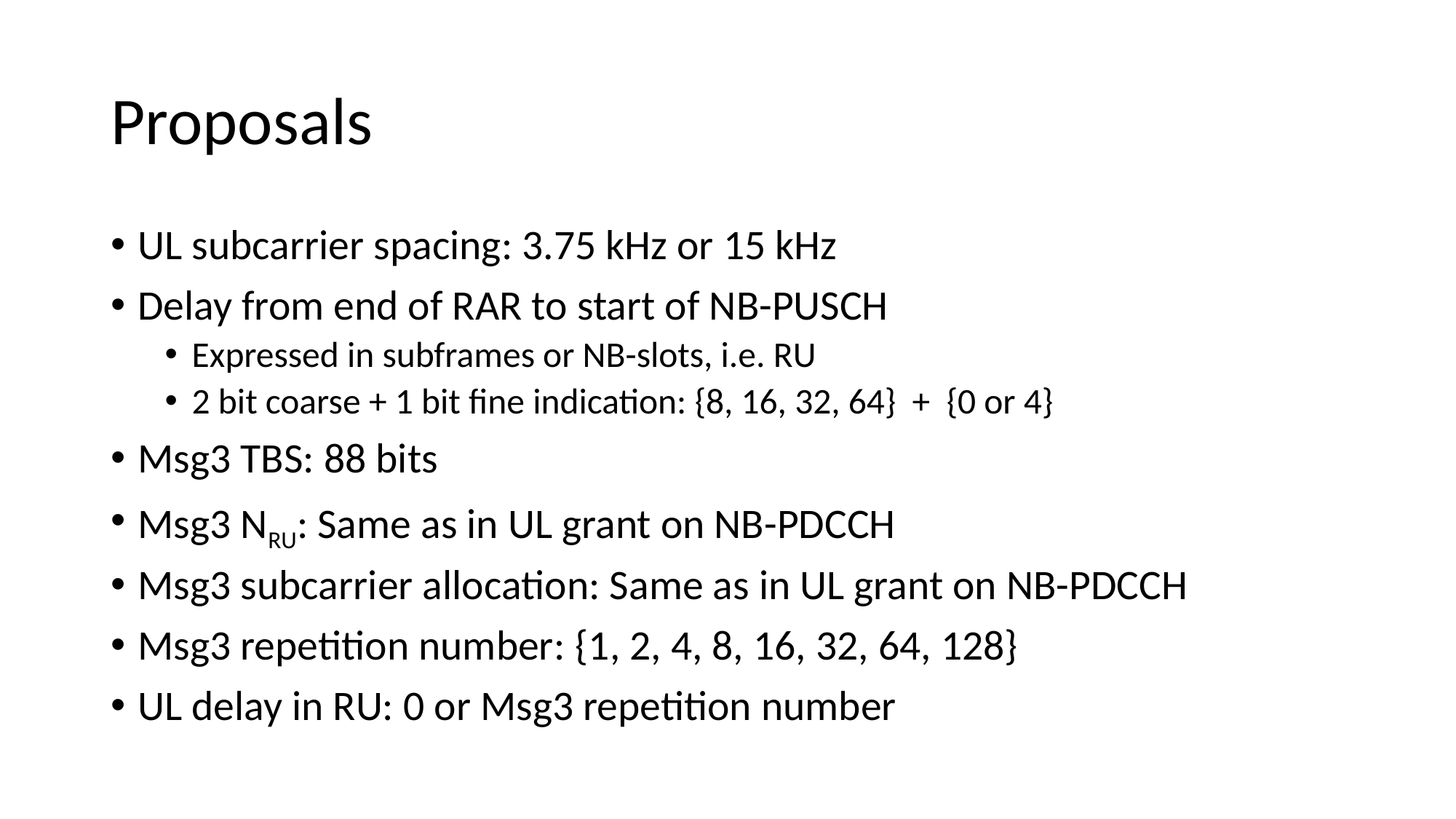

# Proposals
UL subcarrier spacing: 3.75 kHz or 15 kHz
Delay from end of RAR to start of NB-PUSCH
Expressed in subframes or NB-slots, i.e. RU
2 bit coarse + 1 bit fine indication: {8, 16, 32, 64}  +  {0 or 4}
Msg3 TBS: 88 bits
Msg3 NRU: Same as in UL grant on NB-PDCCH
Msg3 subcarrier allocation: Same as in UL grant on NB-PDCCH
Msg3 repetition number: {1, 2, 4, 8, 16, 32, 64, 128}
UL delay in RU: 0 or Msg3 repetition number